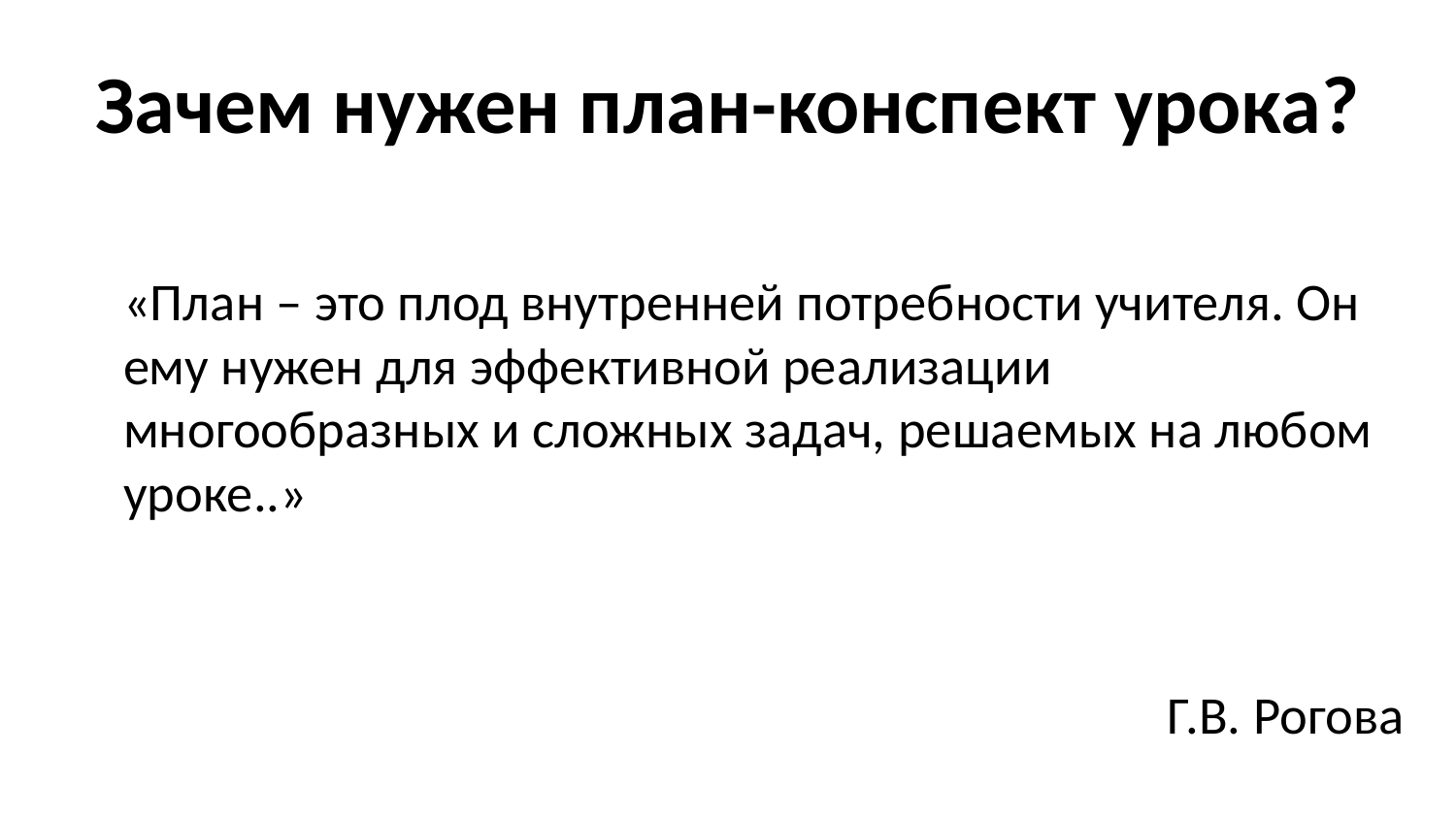

# Зачем нужен план-конспект урока?
«План – это плод внутренней потребности учителя. Он ему нужен для эффективной реализации многообразных и сложных задач, решаемых на любом уроке..»

Г.В. Рогова